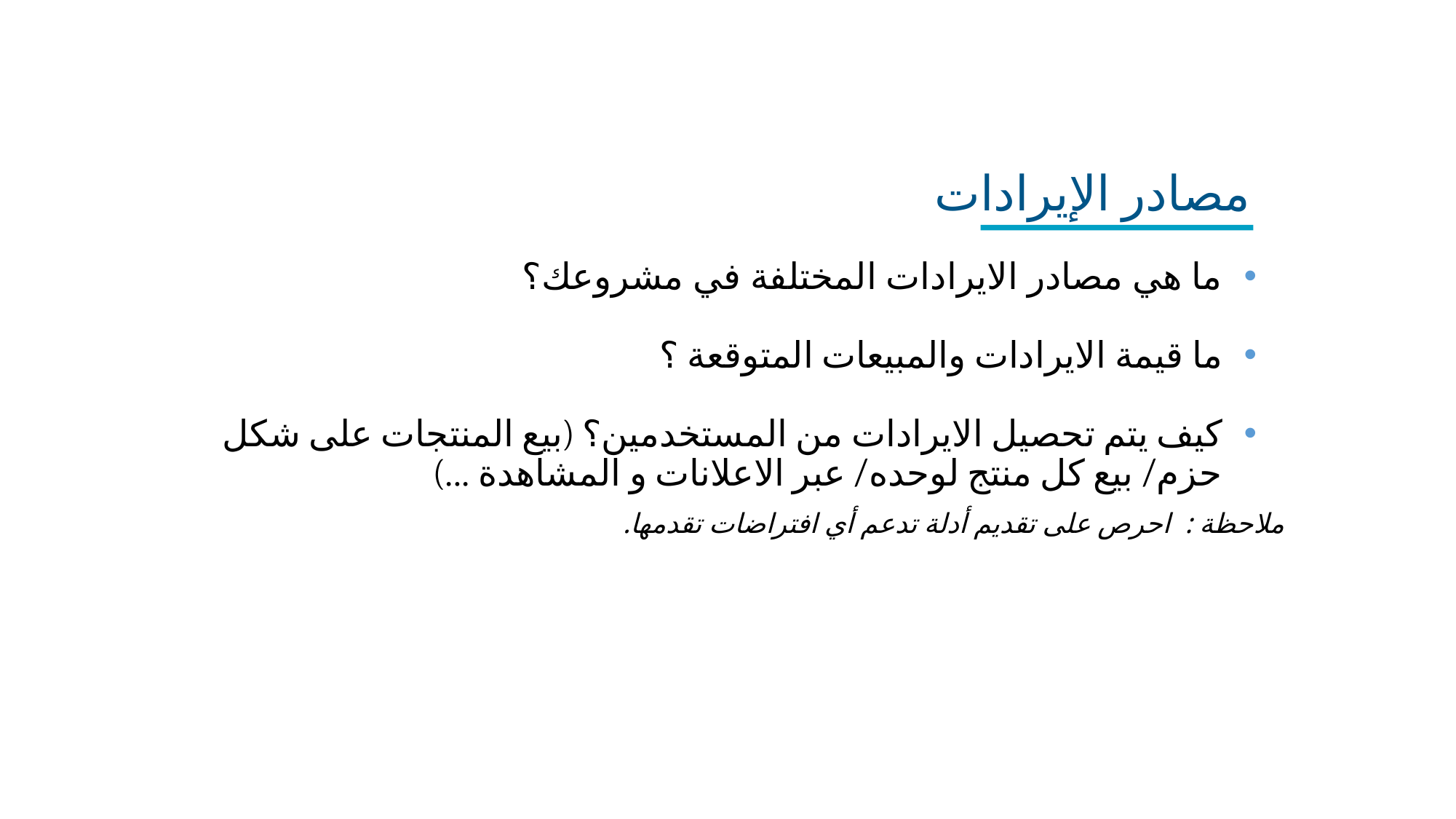

مصادر الإيرادات

ما هي مصادر الايرادات المختلفة في مشروعك؟

ما قيمة الايرادات والمبيعات المتوقعة ؟

كيف يتم تحصيل الايرادات من المستخدمين؟ (بيع المنتجات على شكل حزم/ بيع كل منتج لوحده/ عبر الاعلانات و المشاهدة ...)

ملاحظة :  احرص على تقديم أدلة تدعم أي افتراضات تقدمها.